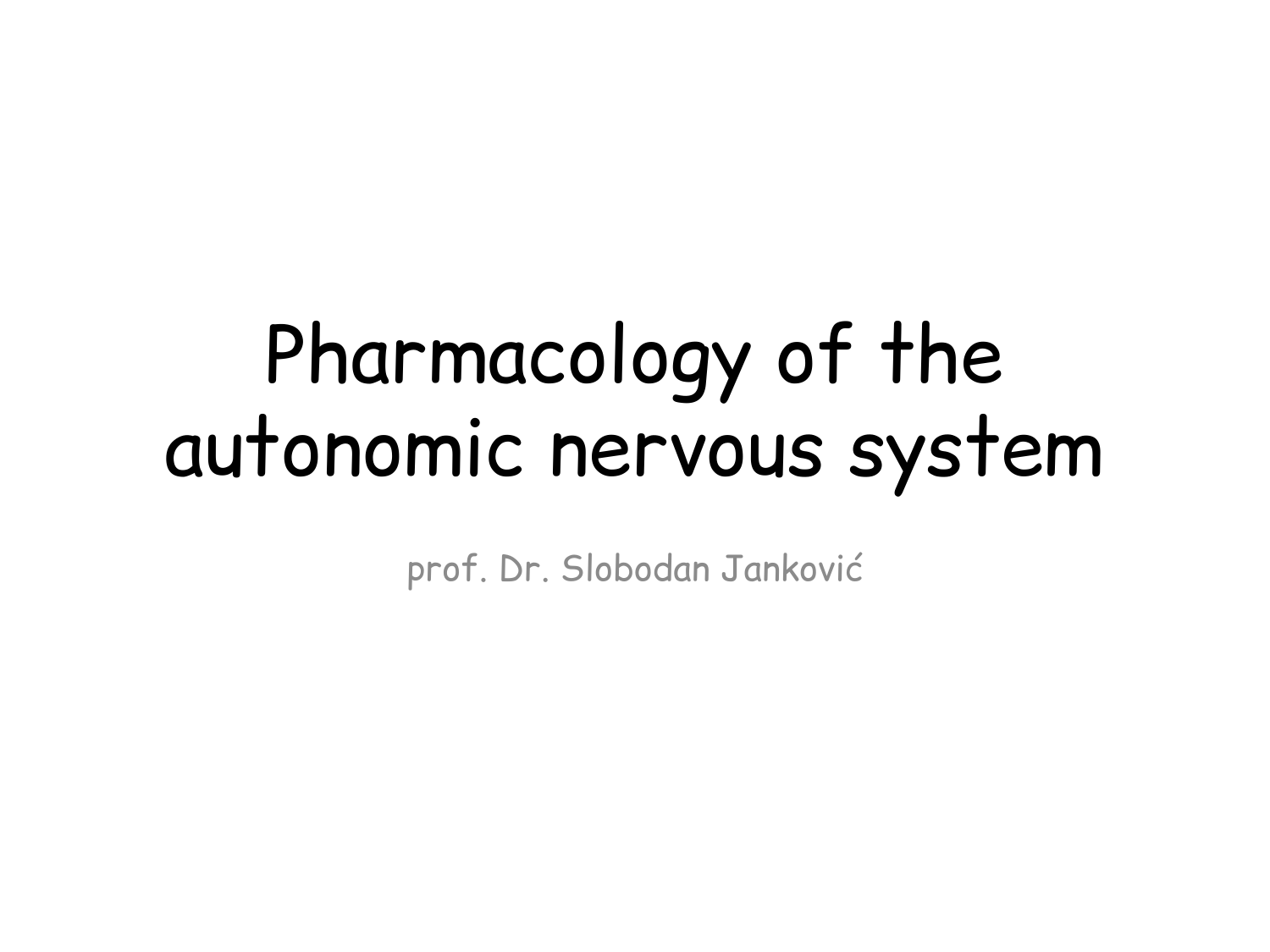

# Pharmacology of the autonomic nervous system
prof. Dr. Slobodan Janković